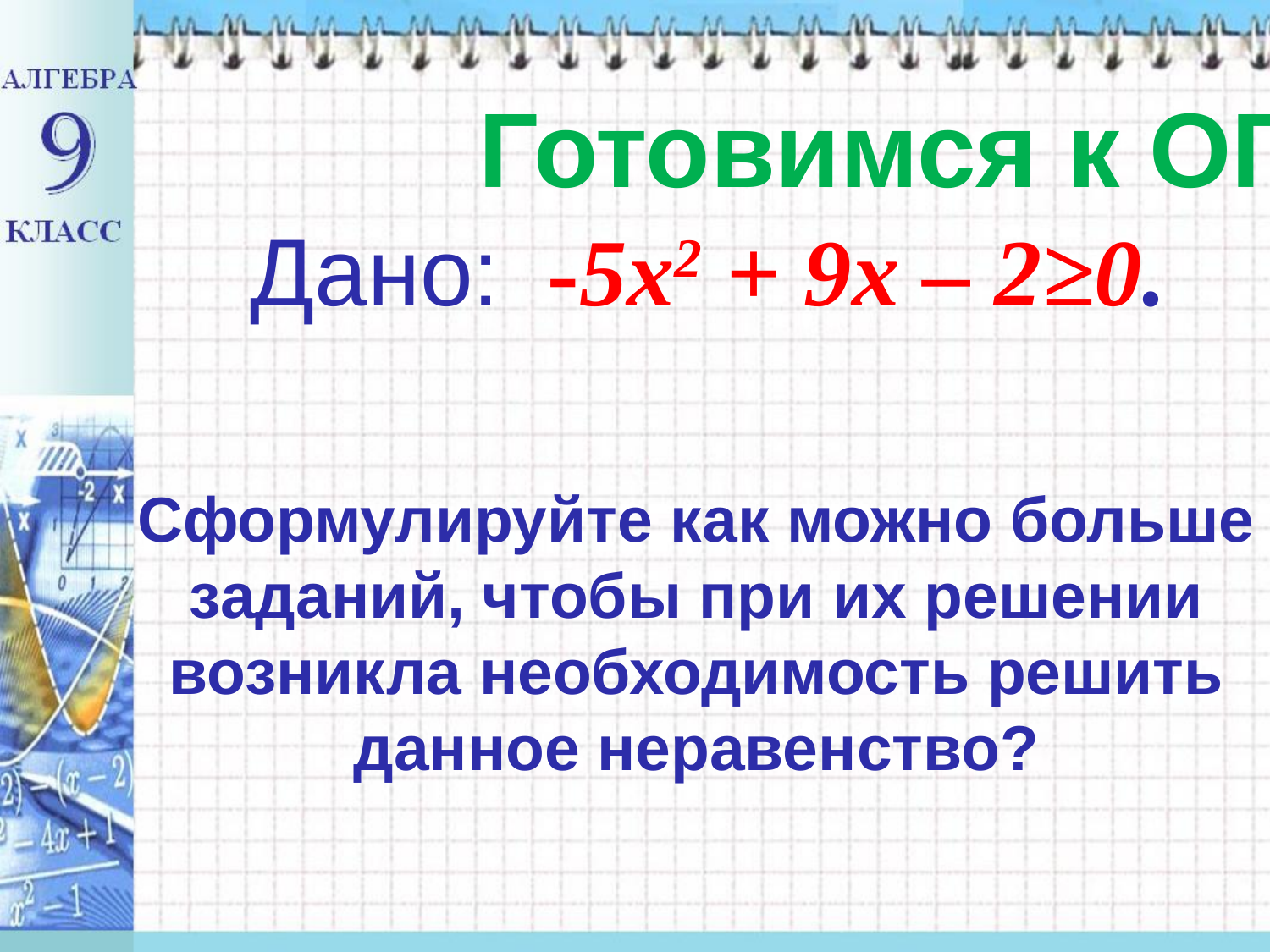

Готовимся к ОГЭ
# Дано:  -5х2 + 9х – 2≥0.
Сформулируйте как можно больше заданий, чтобы при их решении возникла необходимость решить данное неравенство?